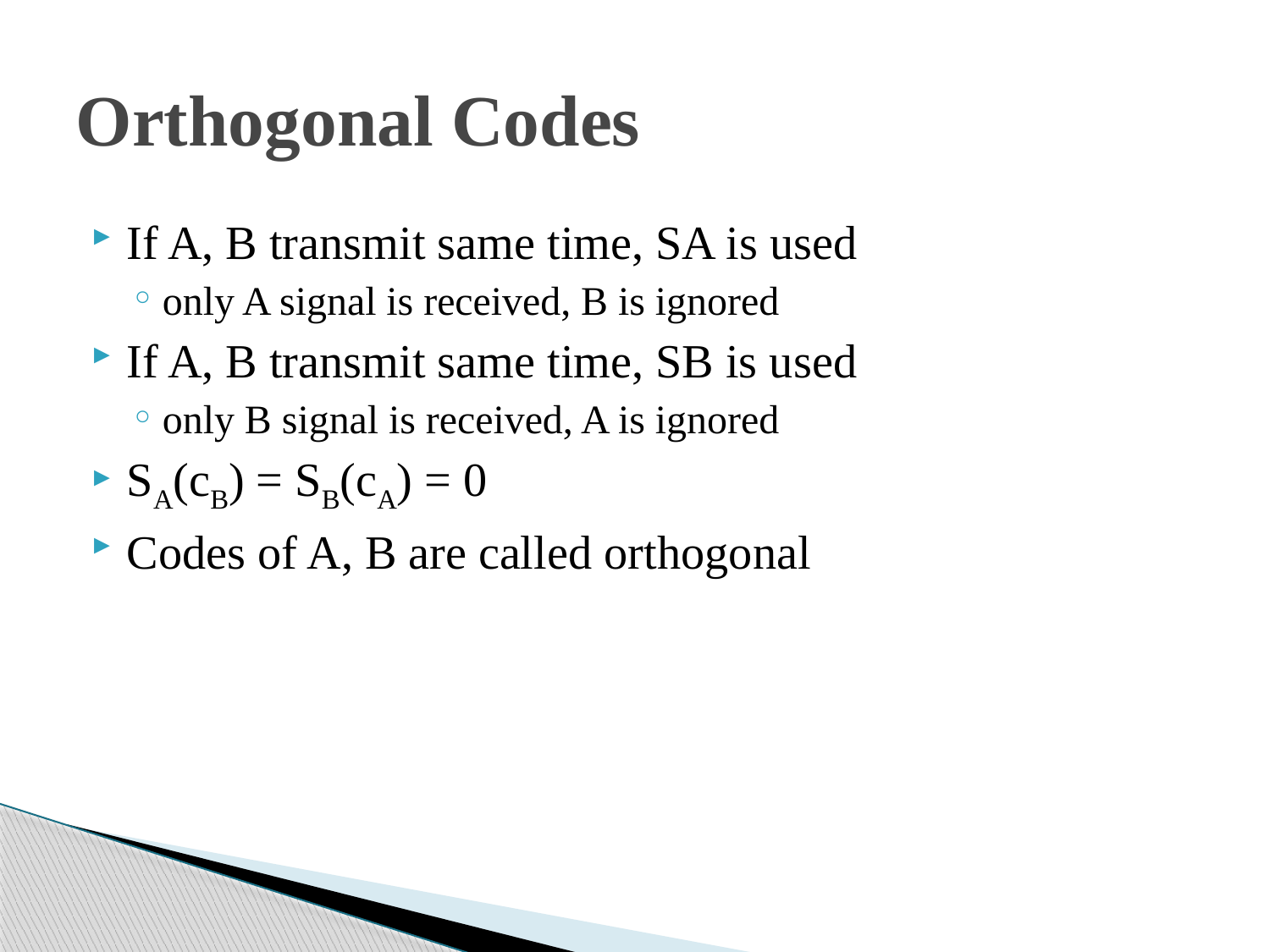

# Orthogonal Codes
If A, B transmit same time, SA is used
only A signal is received, B is ignored
If A, B transmit same time, SB is used
only B signal is received, A is ignored
SA(cB) = SB(cA) = 0
Codes of A, B are called orthogonal